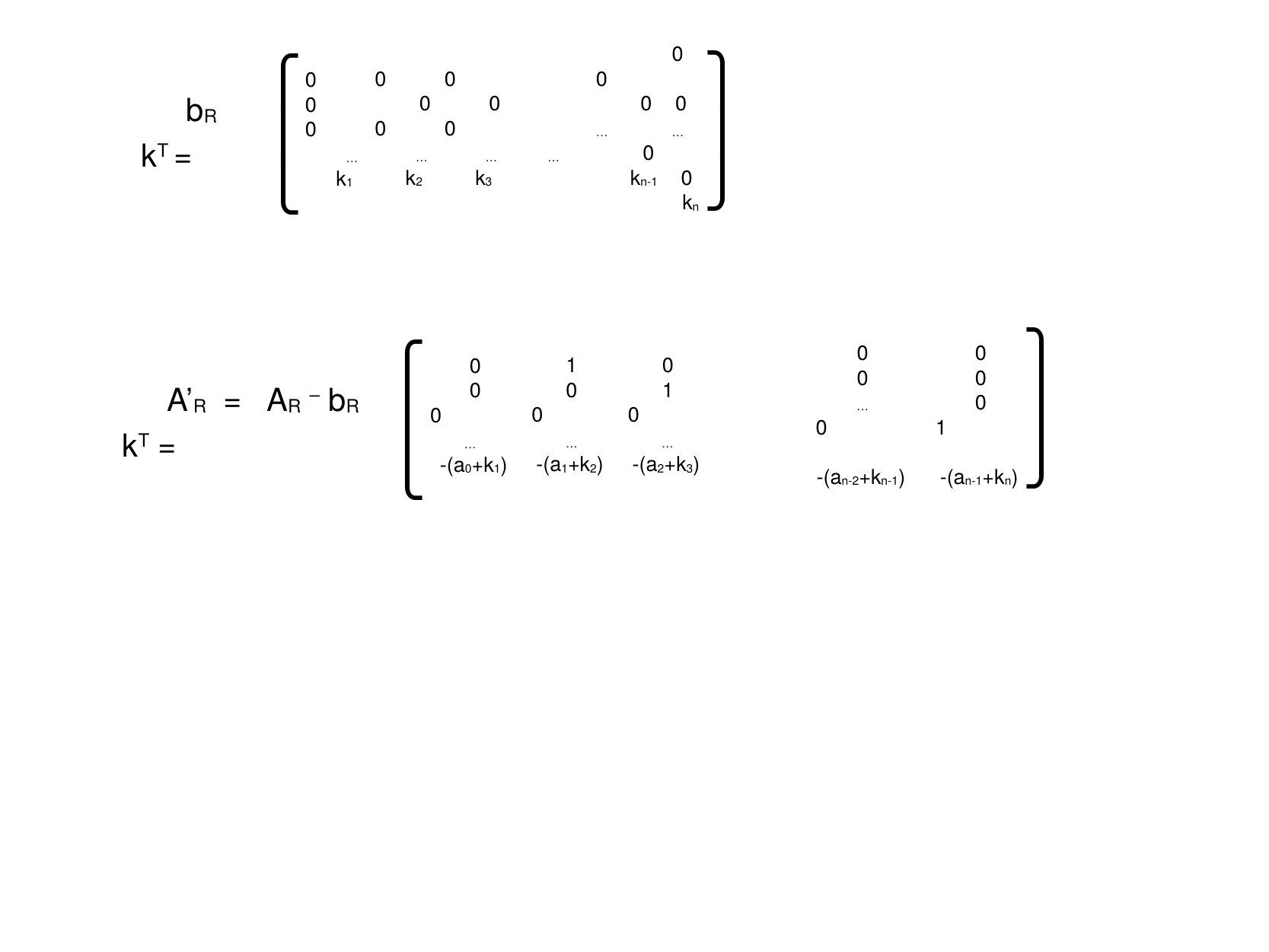

⎫
⎪
⎭
⎧
⎪
⎩
0                            0
0                           …            k2
0                            0
0                           …            k3

                           …

0                            0
…                            0            kn-1
0                            0
…                            0            kn
0              0              0                           …            k1
bR kT =
⎫
⎪
⎭
⎧
⎪
⎩
1
0
0                           …
-(a1+k2)
0
1
0                           …
-(a2+k3)
0
0
…
0
-(an-2+kn-1)
0
0
0
1
-(an-1+kn)
0
0
0                           …
-(a0+k1)
A’R  =  AR – bR kT =